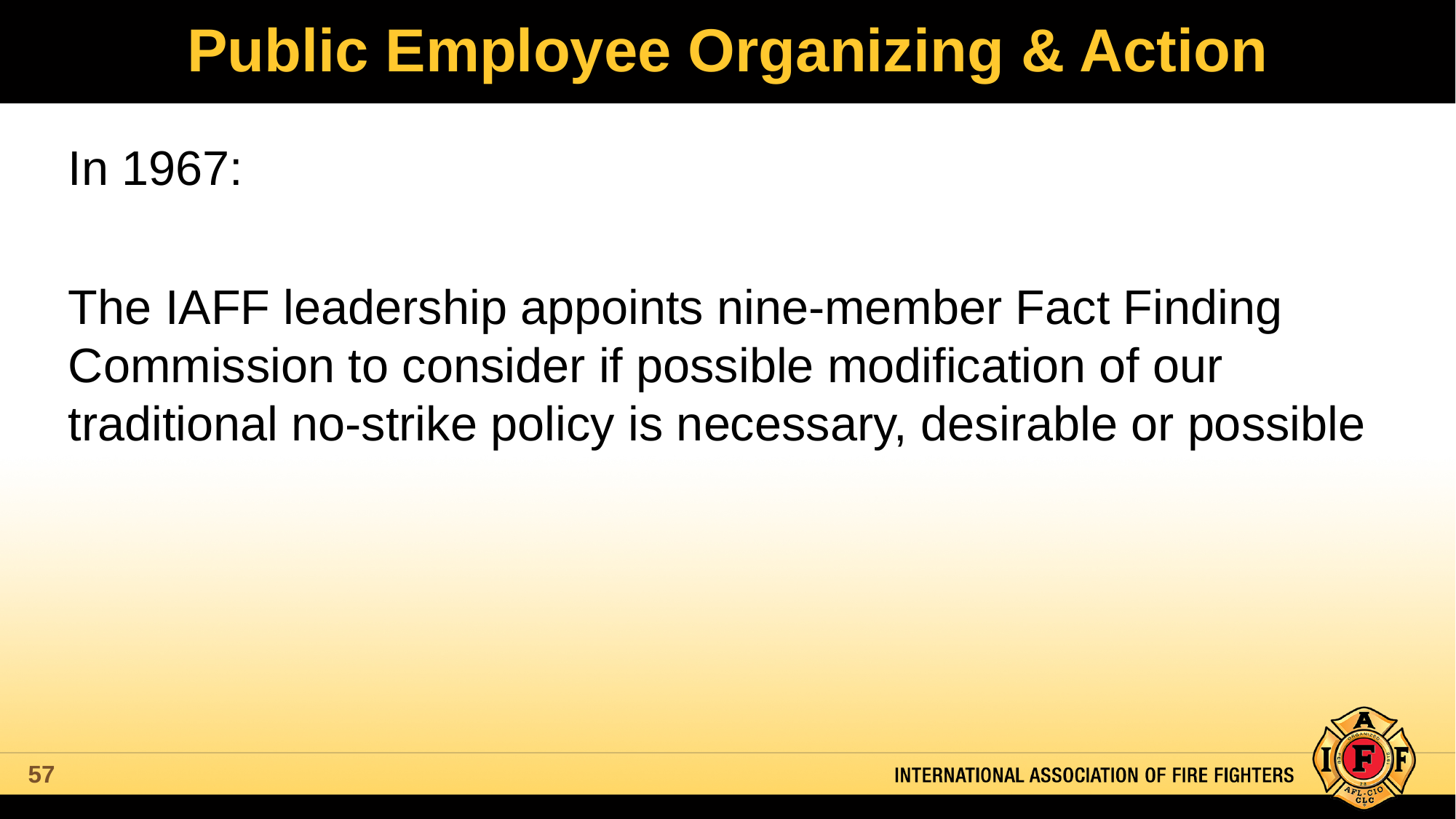

# Public Employee Organizing & Action
In 1967:

The IAFF leadership appoints nine-member Fact Finding Commission to consider if possible modification of our traditional no-strike policy is necessary, desirable or possible